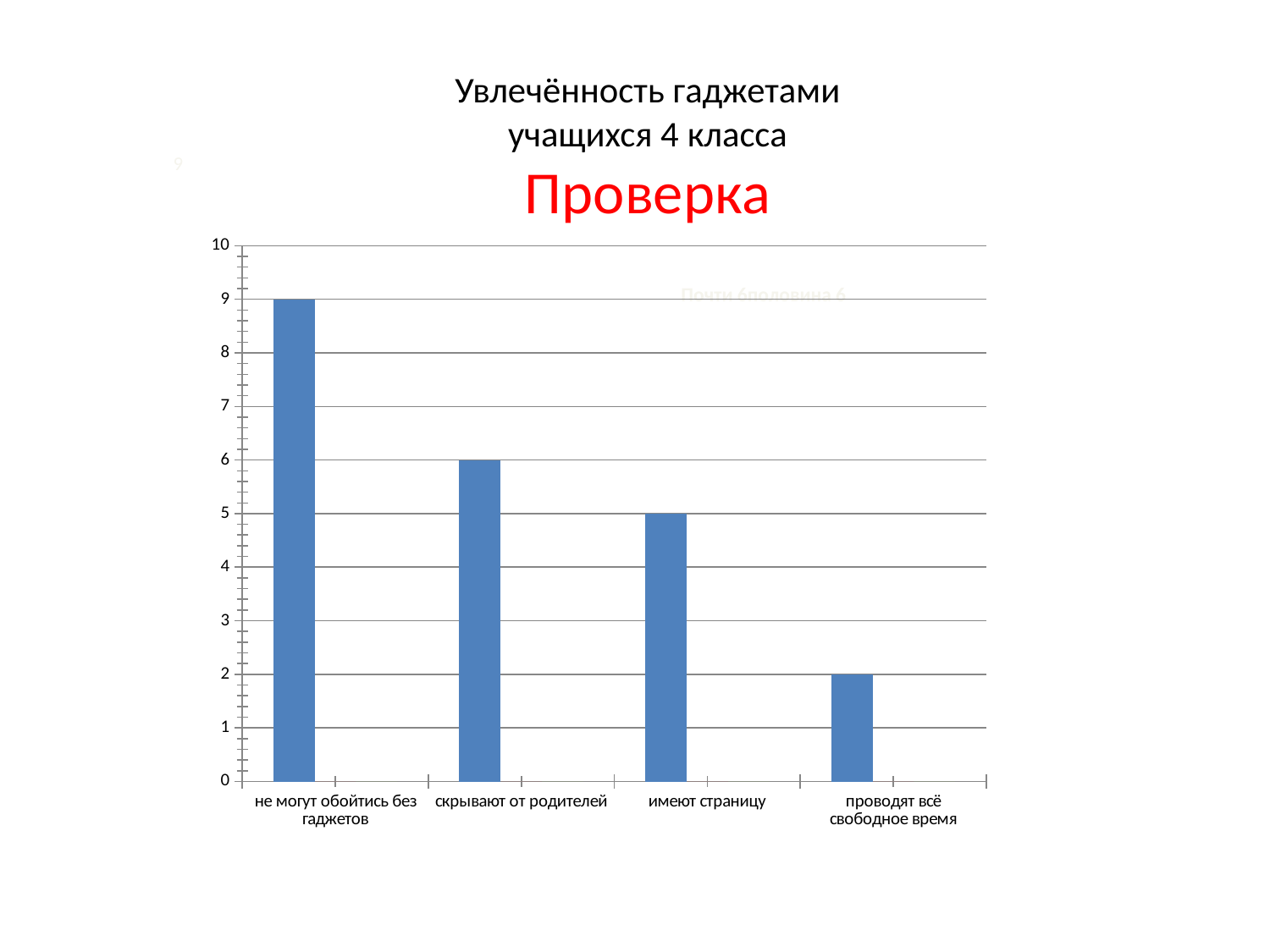

# Увлечённость гаджетами учащихся 4 класса Проверка
9

### Chart

| Category | Столбец2 | Столбец3 | Столбец4 |
|---|---|---|---|
| не могут обойтись без гаджетов | 9.0 | None | None |
| скрывают от родителей | 6.0 | None | None |
| имеют страницу | 5.0 | None | None |
| проводят всё свободное время | 2.0 | None | None |
Почти 6половина 6